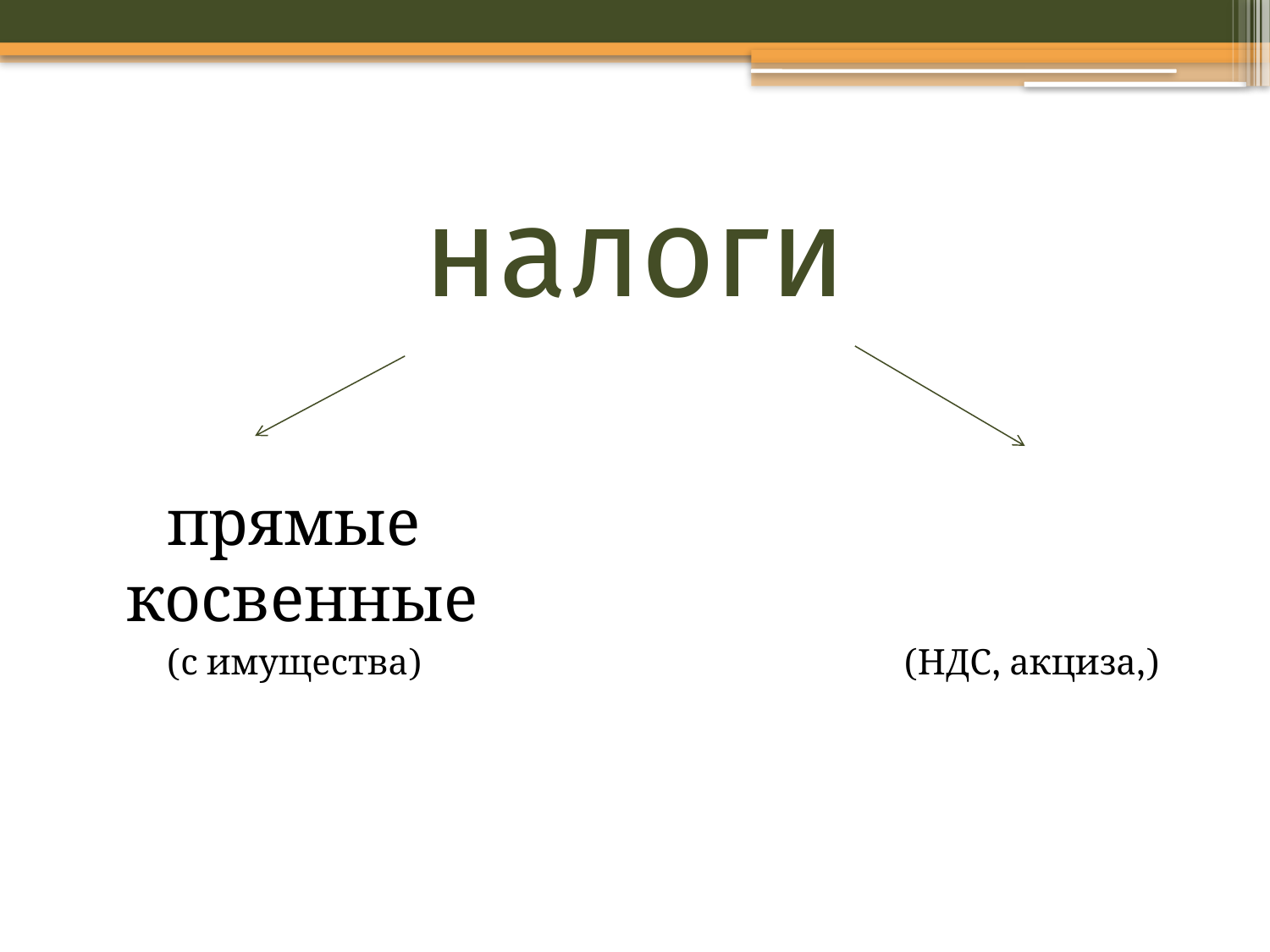

# налоги
     прямые                              косвенные
         (с имущества)                                                         (НДС, акциза,)